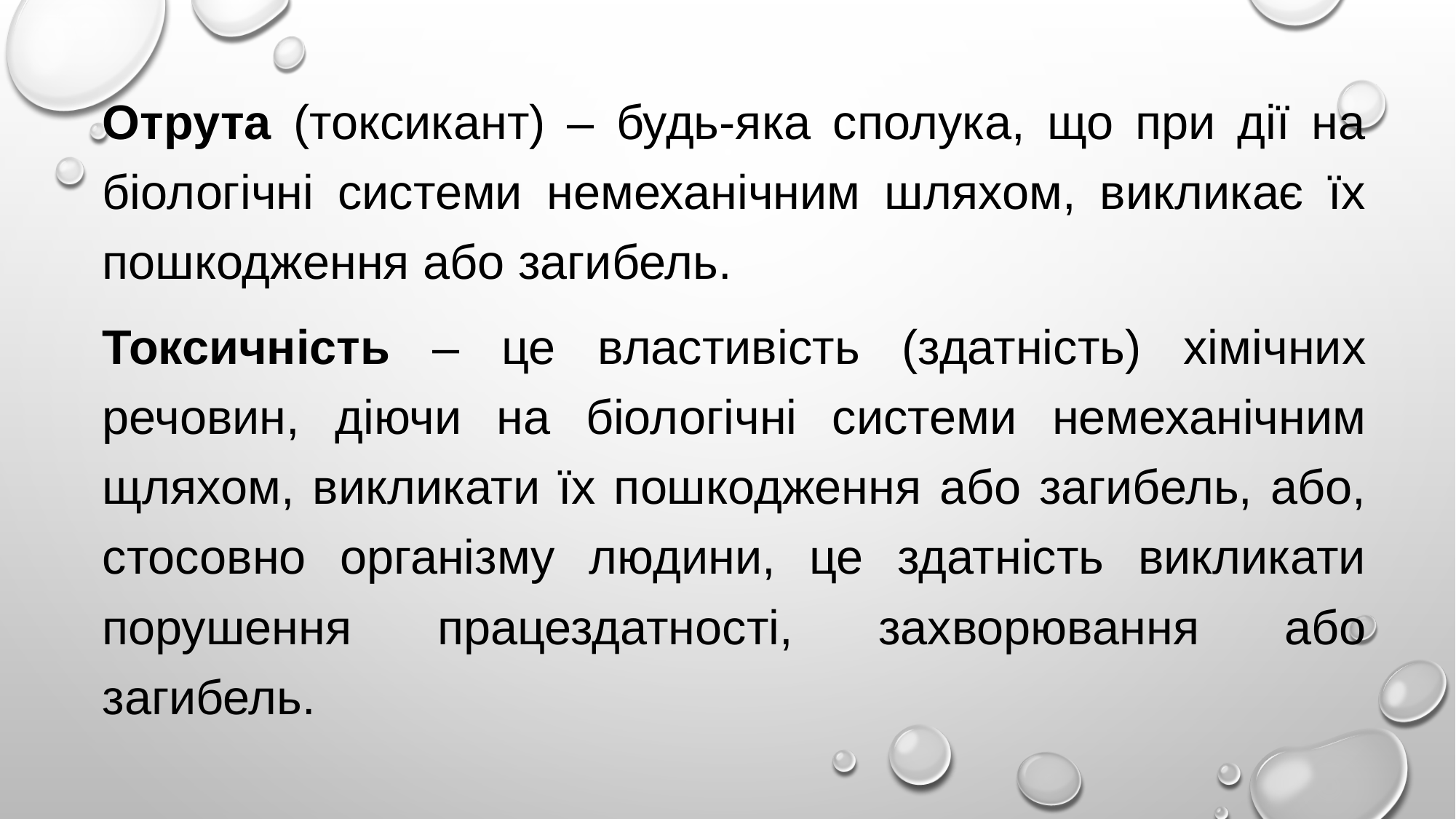

Отрута (токсикант) – будь-яка сполука, що при дії на біологічні системи немеханічним шляхом, викликає їх пошкодження або загибель.
Токсичність – це властивість (здатність) хімічних речовин, діючи на біологічні системи немеханічним щляхом, викликати їх пошкодження або загибель, або, стосовно організму людини, це здатність викликати порушення працездатності, захворювання або загибель.